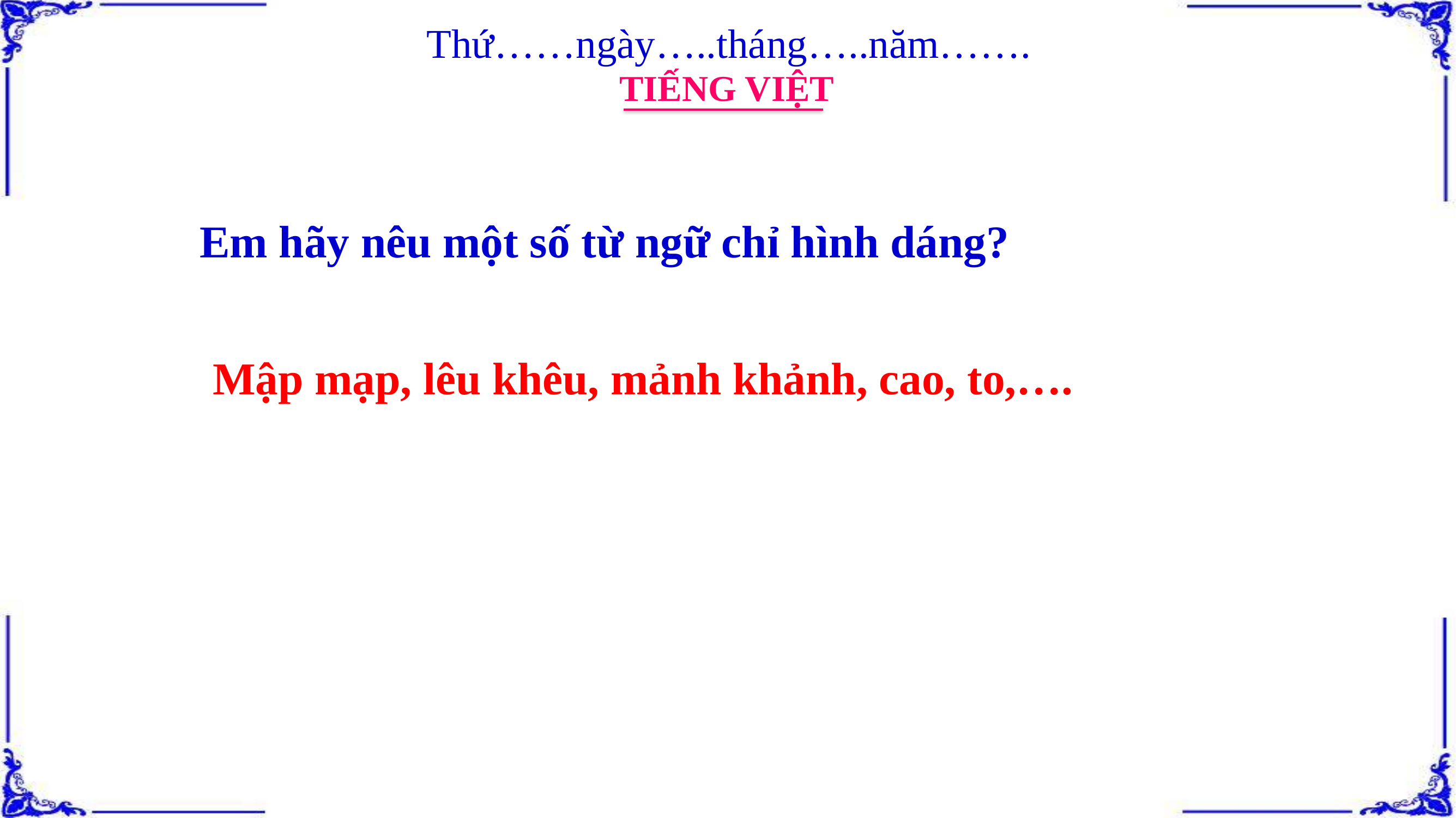

Thứ……ngày…..tháng…..năm…….
TIẾNG VIỆT
Em hãy nêu một số từ ngữ chỉ hình dáng?
Mập mạp, lêu khêu, mảnh khảnh, cao, to,….